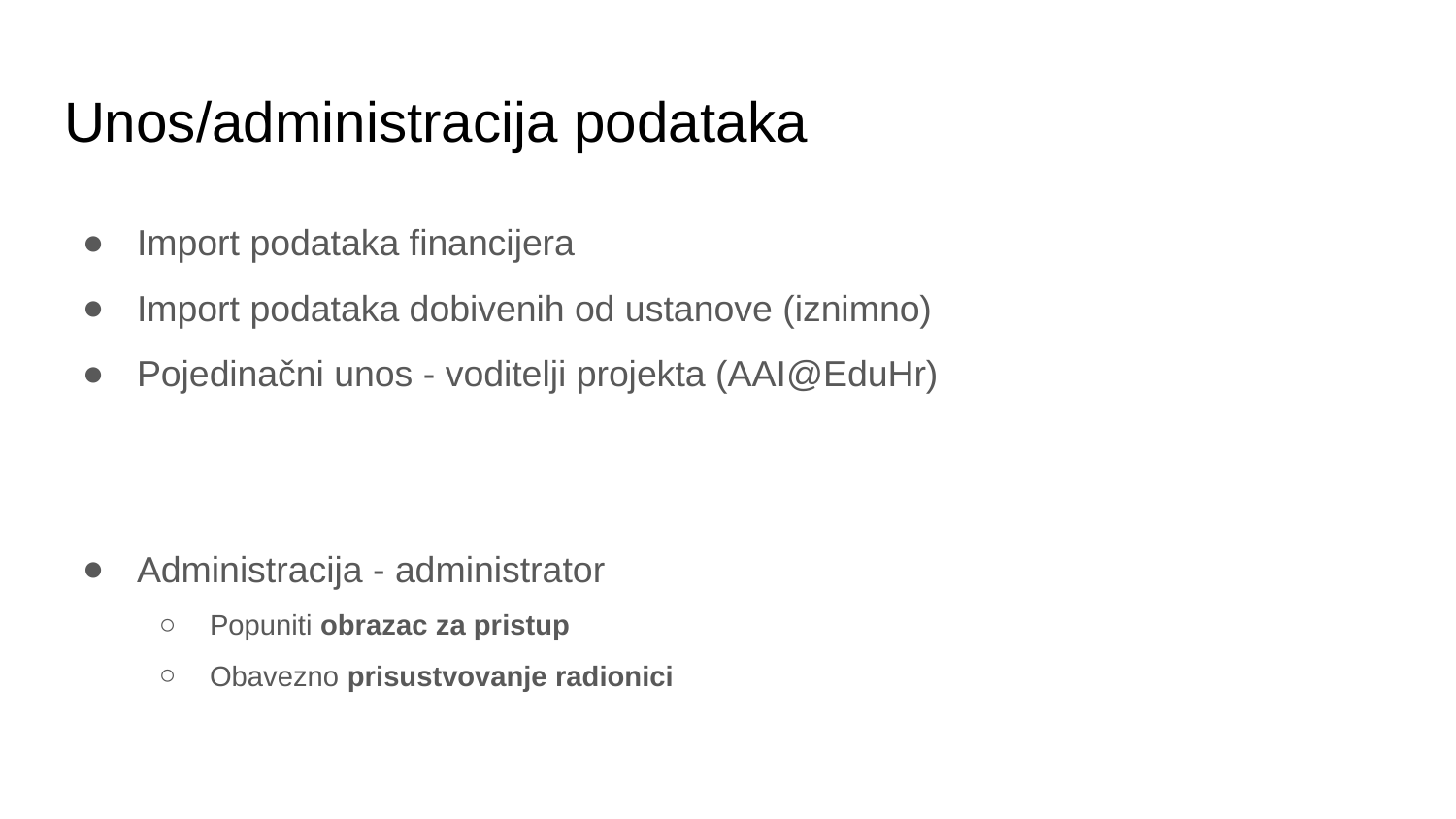

# Unos/administracija podataka
Import podataka financijera
Import podataka dobivenih od ustanove (iznimno)
Pojedinačni unos - voditelji projekta (AAI@EduHr)

Administracija - administrator
Popuniti obrazac za pristup
Obavezno prisustvovanje radionici